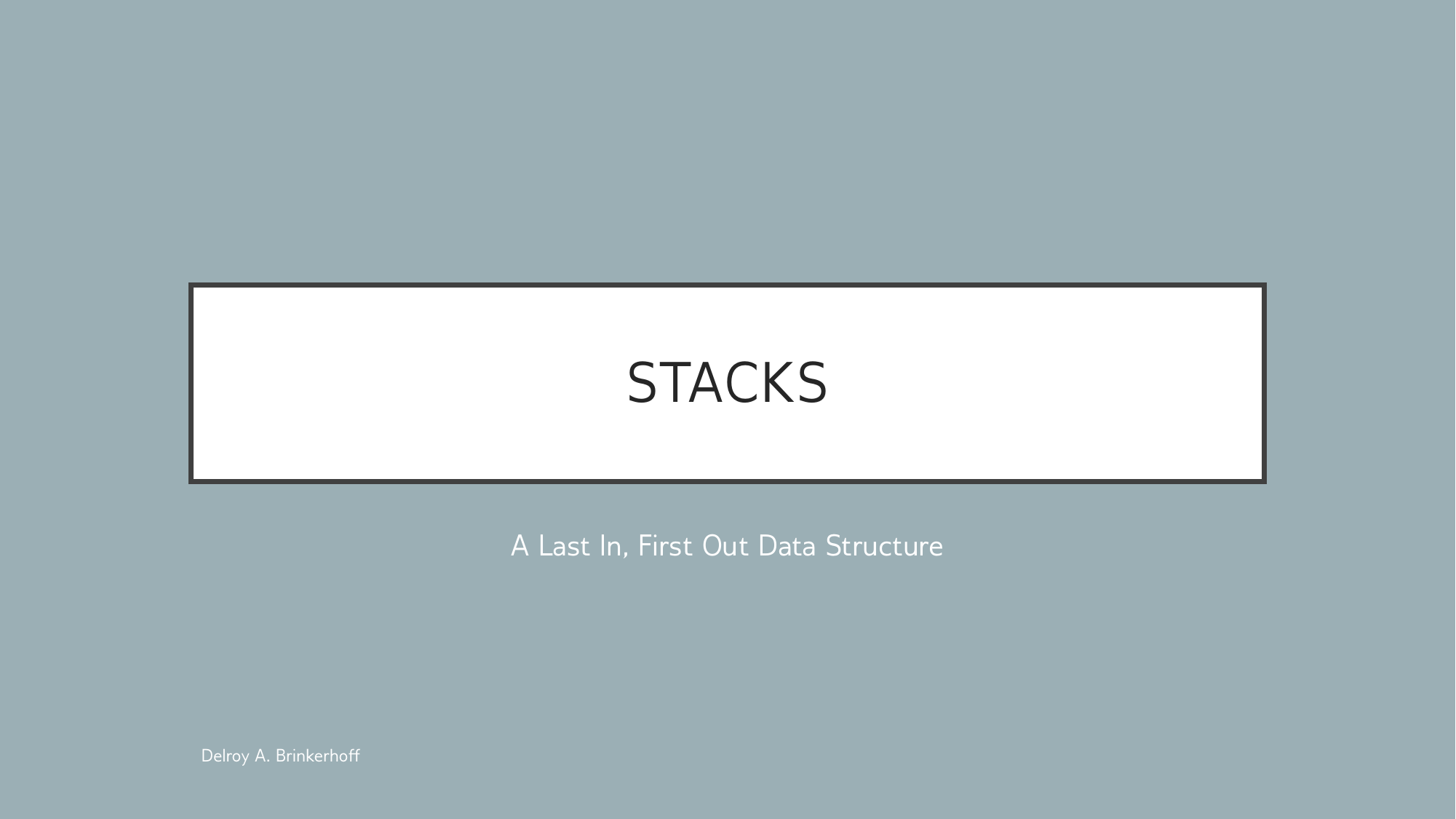

# Stacks
A Last In, First Out Data Structure
Delroy A. Brinkerhoff